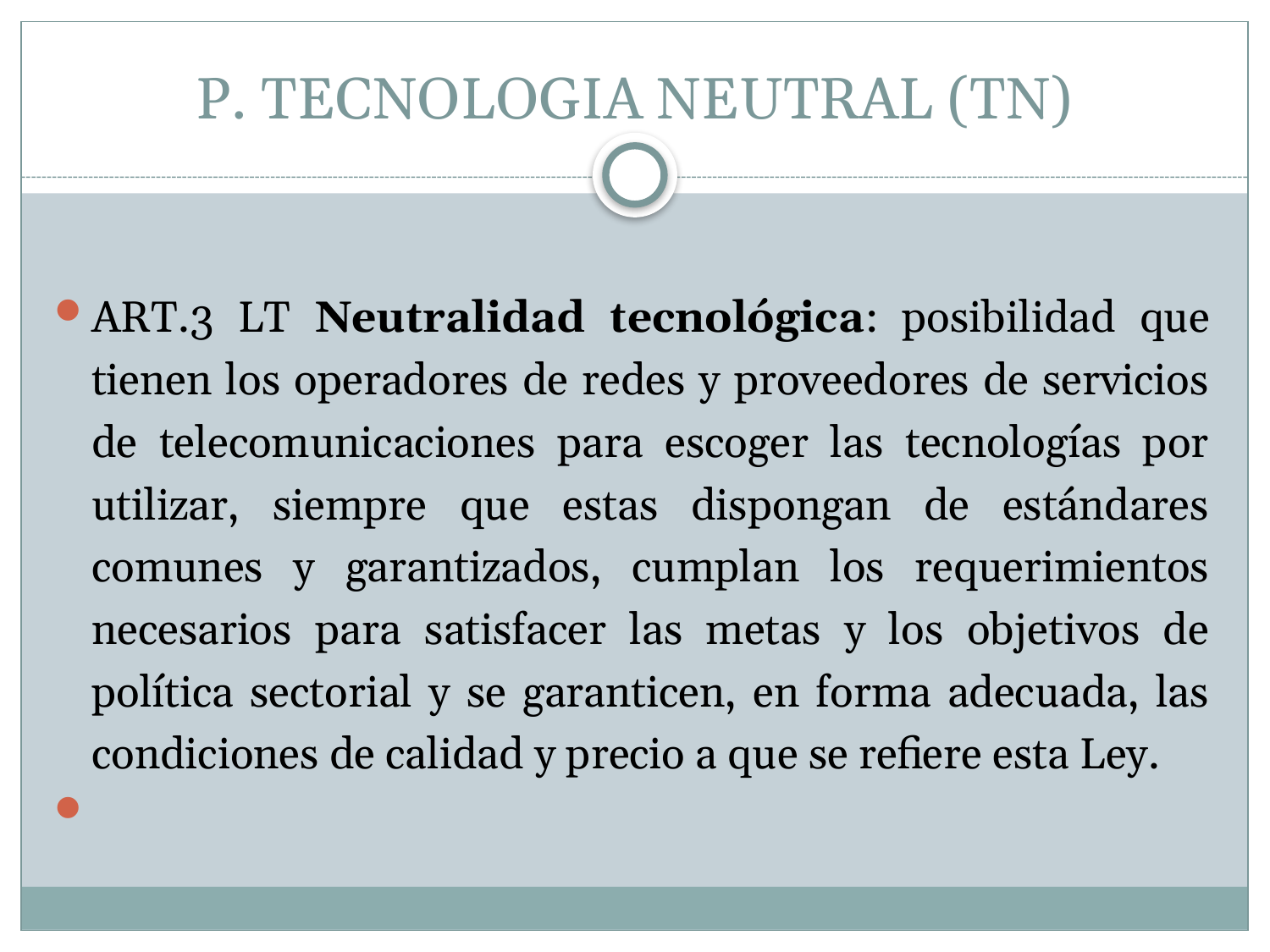

# P. TECNOLOGIA NEUTRAL (TN)

ART.3 LT Neutralidad tecnológica: posibilidad que tienen los operadores de redes y proveedores de servicios de telecomunicaciones para escoger las tecnologías por utilizar, siempre que estas dispongan de estándares comunes y garantizados, cumplan los requerimientos necesarios para satisfacer las metas y los objetivos de política sectorial y se garanticen, en forma adecuada, las condiciones de calidad y precio a que se refiere esta Ley.